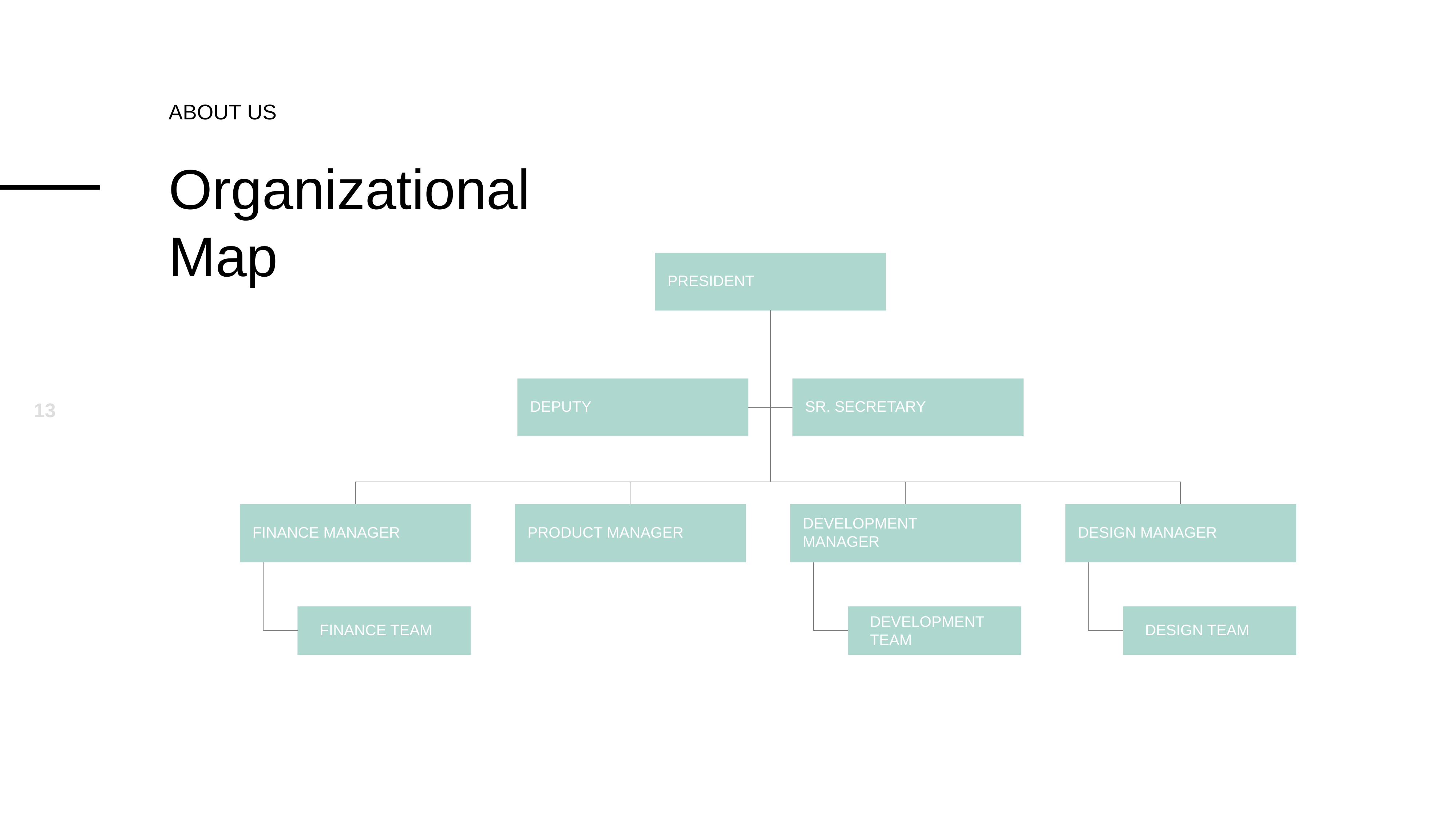

ABOUT US
Organizational Map

PRESIDENT

DEPUTY
SR. SECRETARY

FINANCE MANAGER
PRODUCT MANAGER
DEVELOPMENT
MANAGER
DESIGN MANAGER

FINANCE TEAM
DESIGN TEAM
DEVELOPMENT TEAM